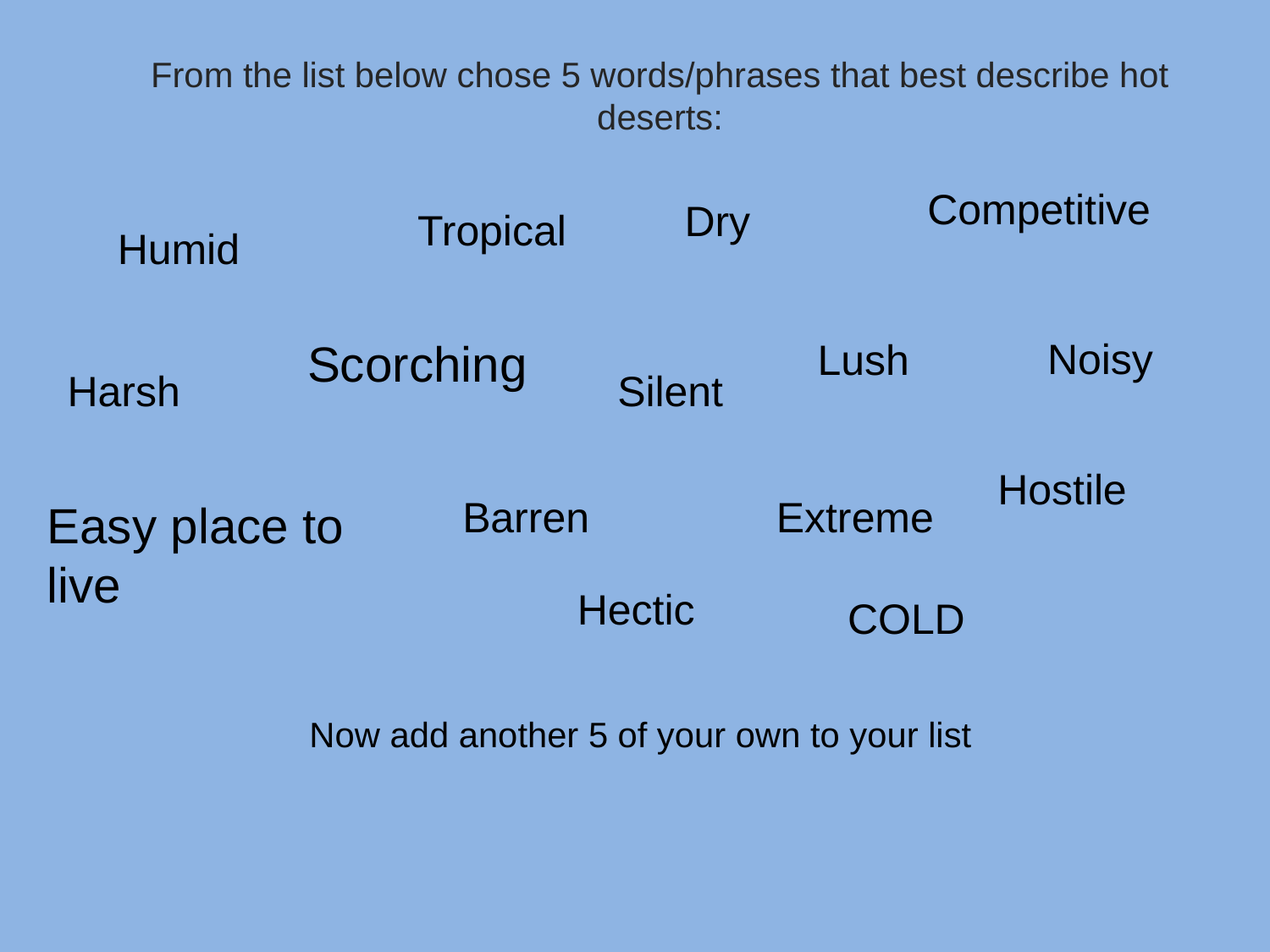

From the list below chose 5 words/phrases that best describe hot deserts:
Competitive
Dry
Tropical
Humid
Scorching
Noisy
Lush
Harsh
Silent
Hostile
Barren
Extreme
Easy place to live
Hectic
COLD
Now add another 5 of your own to your list